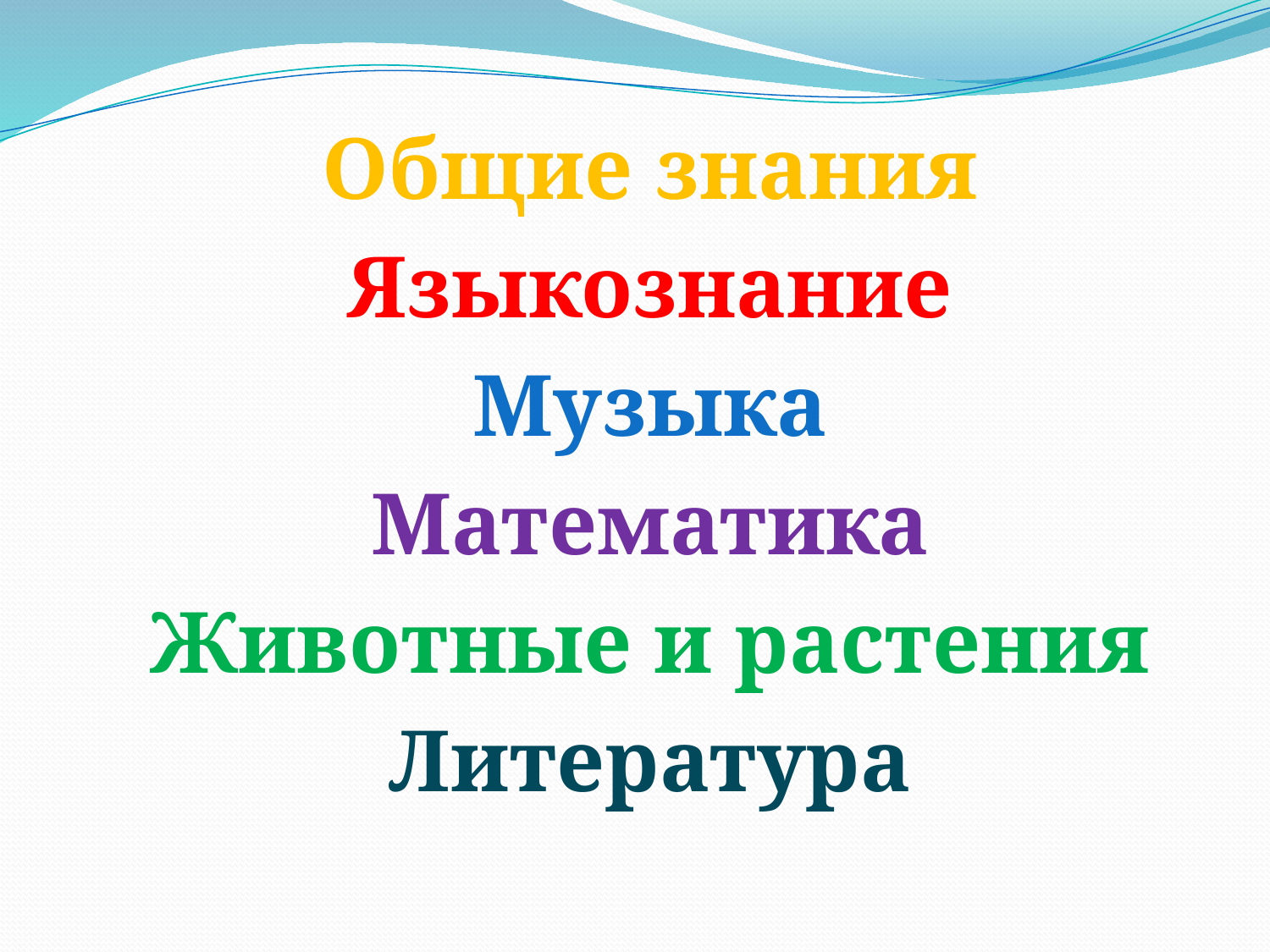

#
Общие знания
Языкознание
Музыка
Математика
Животные и растения
Литература